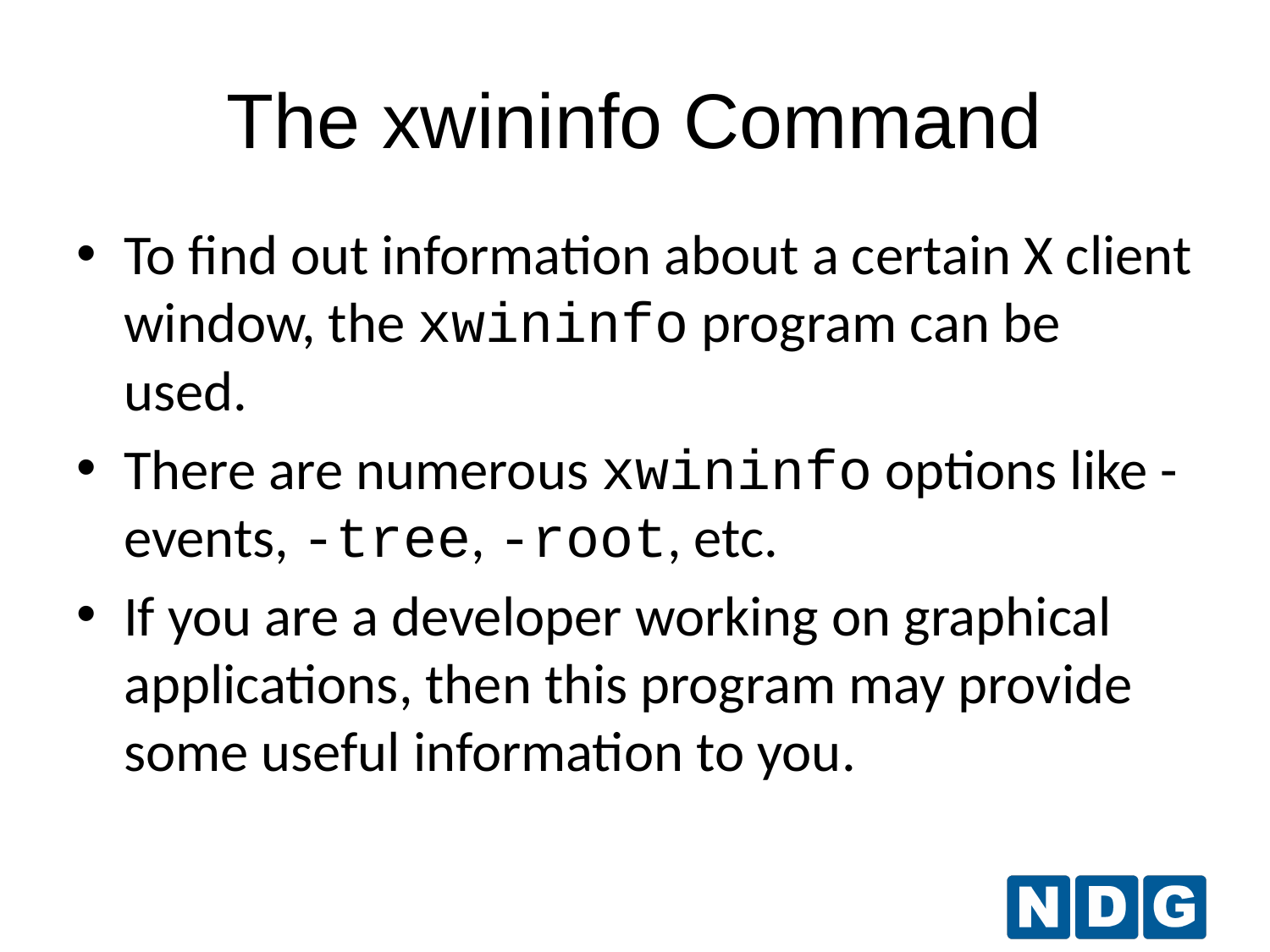

# The xwininfo Command
To find out information about a certain X client window, the xwininfo program can be used.
There are numerous xwininfo options like -events, -tree, -root, etc.
If you are a developer working on graphical applications, then this program may provide some useful information to you.